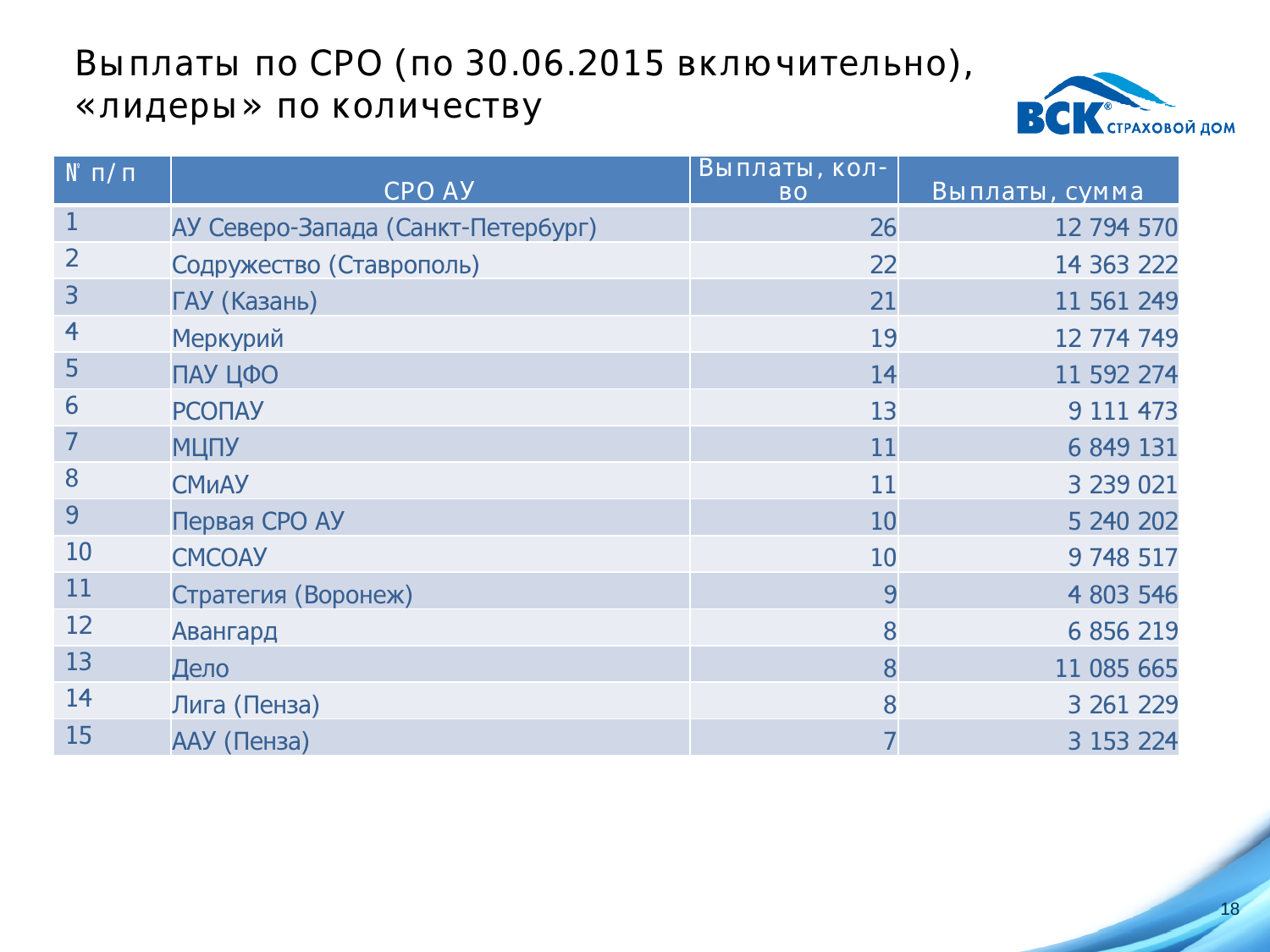

# Выплаты по СРО (по 30.06.2015 включительно), «лидеры» по количеству
| № п/п | СРО АУ | Выплаты, кол-во | Выплаты, сумма |
| --- | --- | --- | --- |
| 1 | АУ Северо-Запада (Санкт-Петербург) | 26 | 12 794 570 |
| 2 | Содружество (Ставрополь) | 22 | 14 363 222 |
| 3 | ГАУ (Казань) | 21 | 11 561 249 |
| 4 | Меркурий | 19 | 12 774 749 |
| 5 | ПАУ ЦФО | 14 | 11 592 274 |
| 6 | РСОПАУ | 13 | 9 111 473 |
| 7 | МЦПУ | 11 | 6 849 131 |
| 8 | СМиАУ | 11 | 3 239 021 |
| 9 | Первая СРО АУ | 10 | 5 240 202 |
| 10 | СМСОАУ | 10 | 9 748 517 |
| 11 | Стратегия (Воронеж) | 9 | 4 803 546 |
| 12 | Авангард | 8 | 6 856 219 |
| 13 | Дело | 8 | 11 085 665 |
| 14 | Лига (Пенза) | 8 | 3 261 229 |
| 15 | ААУ (Пенза) | 7 | 3 153 224 |
18